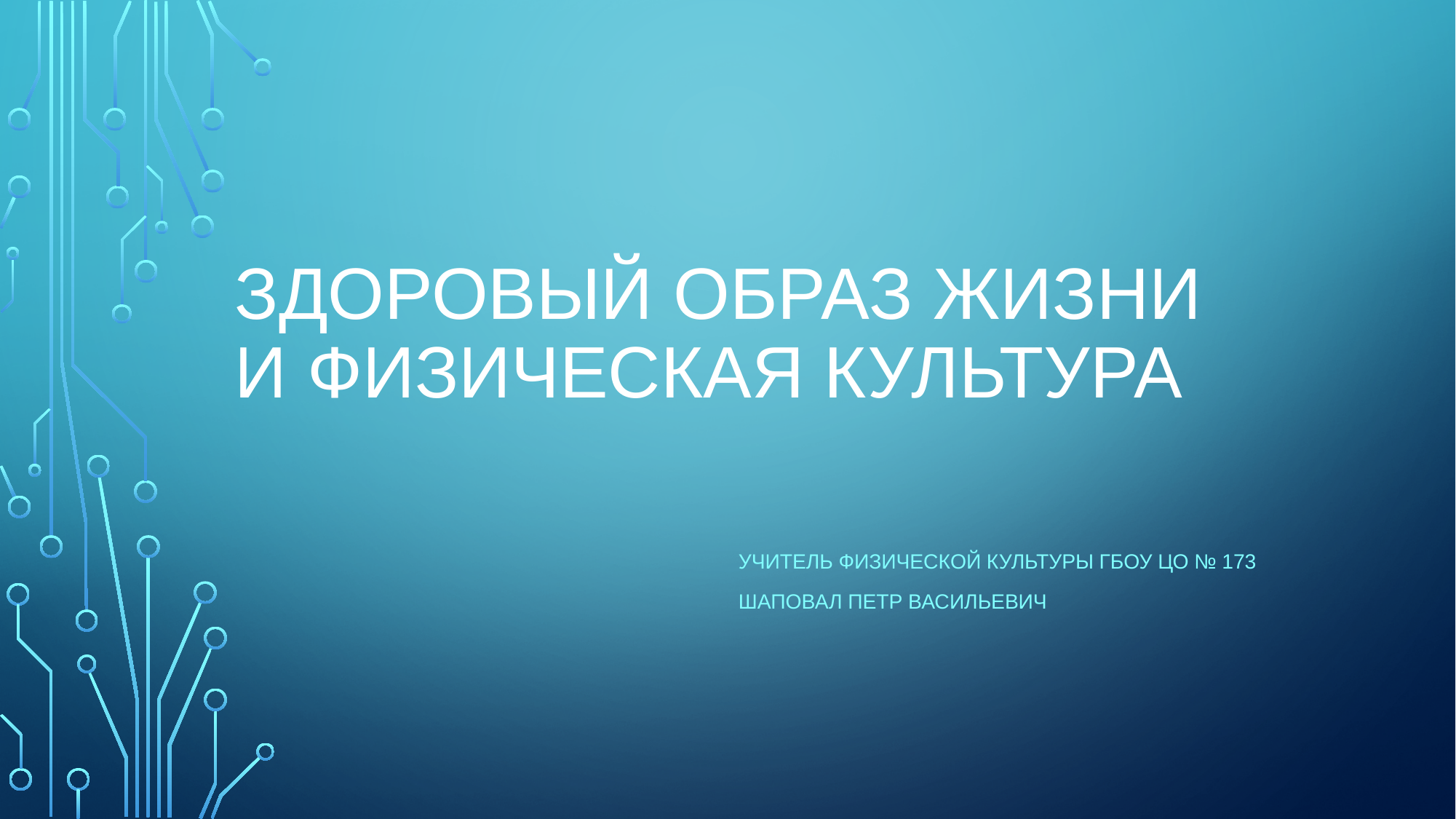

# Здоровый образ жизни и физическая культура
Учитель физической культуры ГБОУ ЦО № 173
Шаповал Петр Васильевич